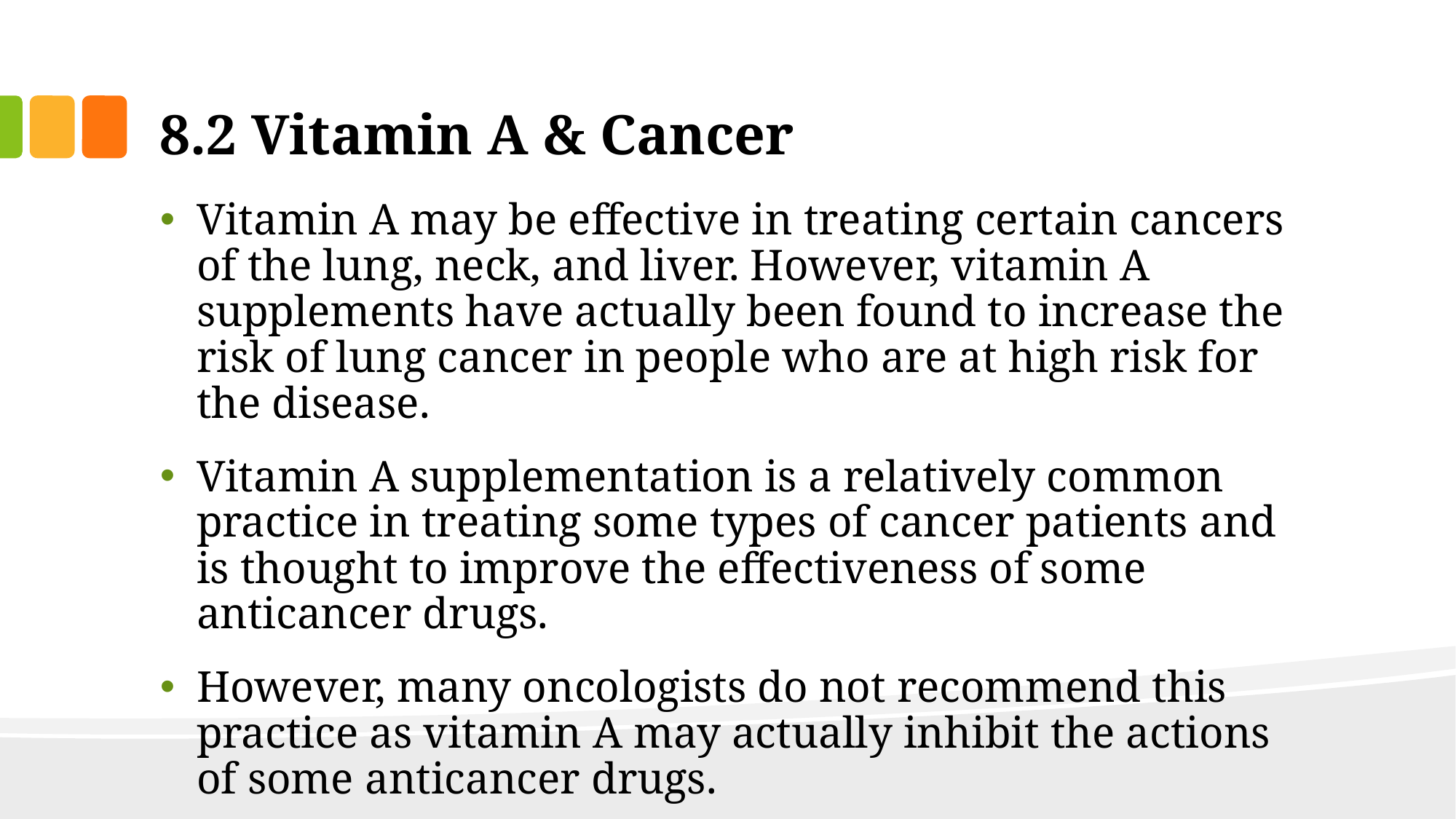

# 8.2 Vitamin A & Cancer
Vitamin A may be effective in treating certain cancers of the lung, neck, and liver. However, vitamin A supplements have actually been found to increase the risk of lung cancer in people who are at high risk for the disease.
Vitamin A supplementation is a relatively common practice in treating some types of cancer patients and is thought to improve the effectiveness of some anticancer drugs.
However, many oncologists do not recommend this practice as vitamin A may actually inhibit the actions of some anticancer drugs.